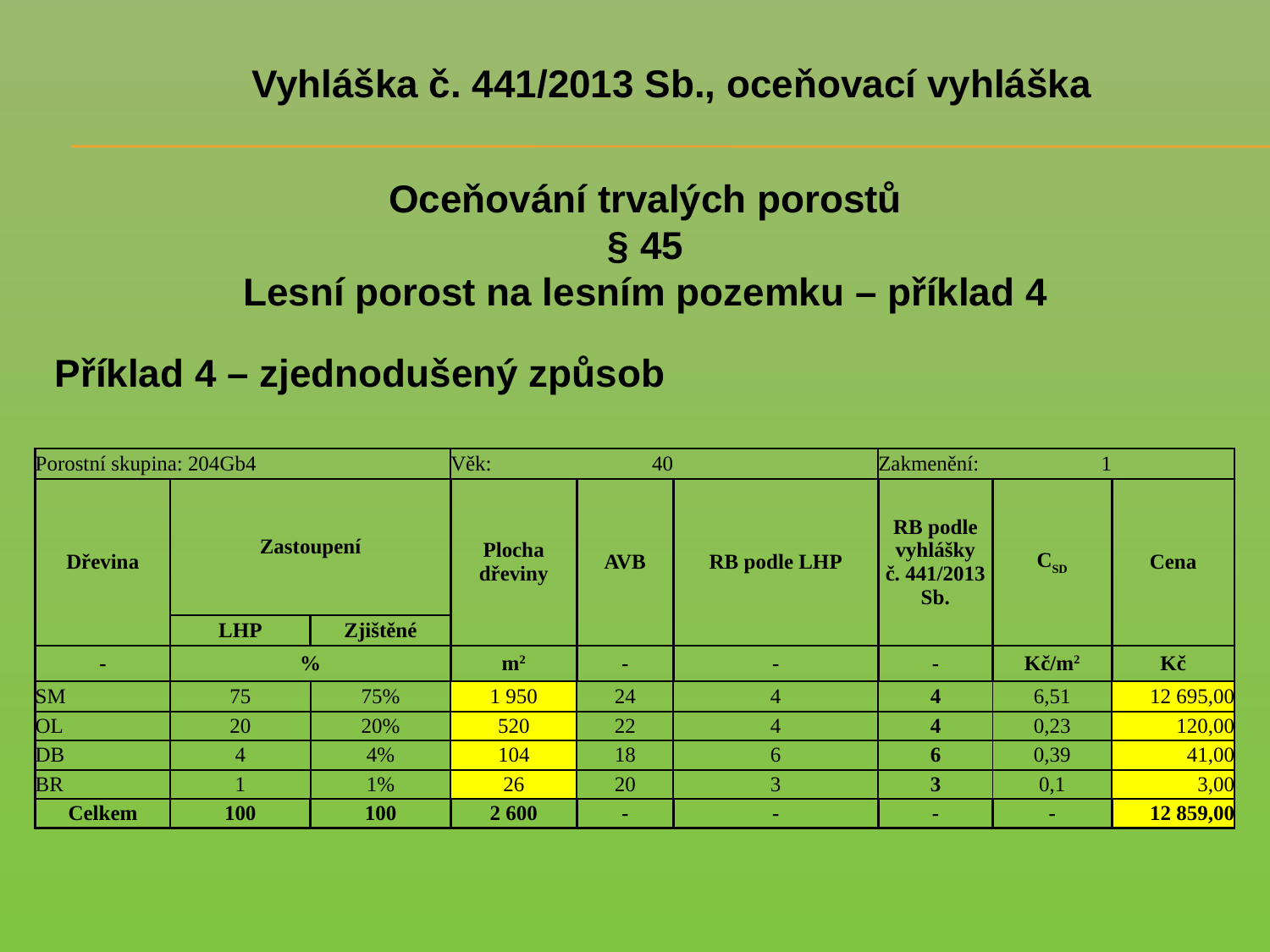

# Vyhláška č. 441/2013 Sb., oceňovací vyhláška
Oceňování trvalých porostů
§ 45
Lesní porost na lesním pozemku – příklad 4
Příklad 4 – zjednodušený způsob
| Porostní skupina: 204Gb4 |  |  | Věk: | 40 |  | Zakmenění: | 1 |  |
| --- | --- | --- | --- | --- | --- | --- | --- | --- |
| Dřevina | Zastoupení |  | Plocha dřeviny | AVB | RB podle LHP | RB podle vyhlášky č. 441/2013 Sb. | CSD | Cena |
|  | LHP | Zjištěné |  |  |  |  |  |  |
| - | % |  | m2 | - | - | - | Kč/m2 | Kč |
| SM | 75 | 75% | 1 950 | 24 | 4 | 4 | 6,51 | 12 695,00 |
| OL | 20 | 20% | 520 | 22 | 4 | 4 | 0,23 | 120,00 |
| DB | 4 | 4% | 104 | 18 | 6 | 6 | 0,39 | 41,00 |
| BR | 1 | 1% | 26 | 20 | 3 | 3 | 0,1 | 3,00 |
| Celkem | 100 | 100 | 2 600 | - | - | - | - | 12 859,00 |